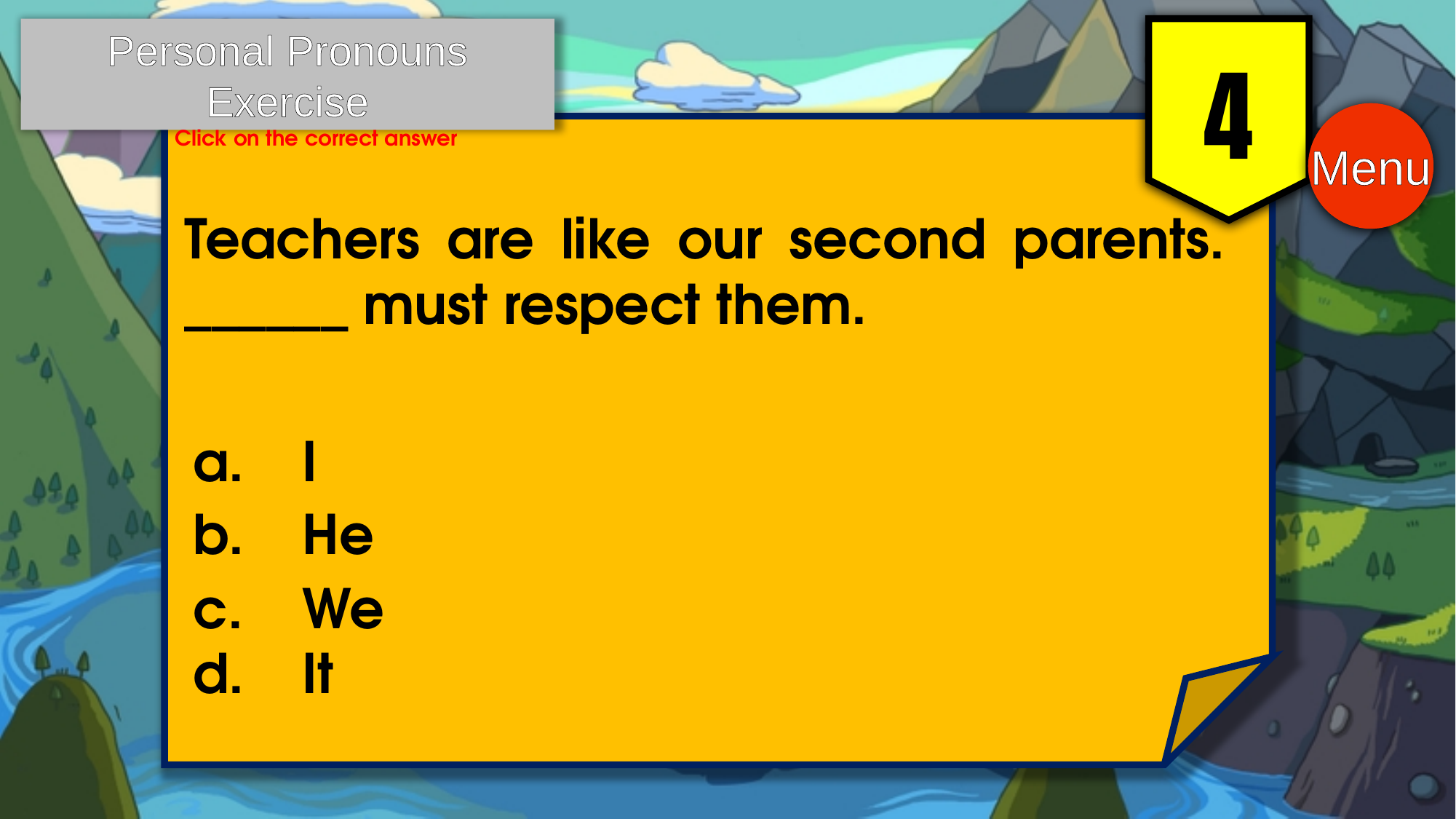

Personal Pronouns Exercise

4

Click on the correct answer
Menu
Teachers are like our second parents. ______ must respect them.

a. 	I
b.	He
c.	We
d.	It